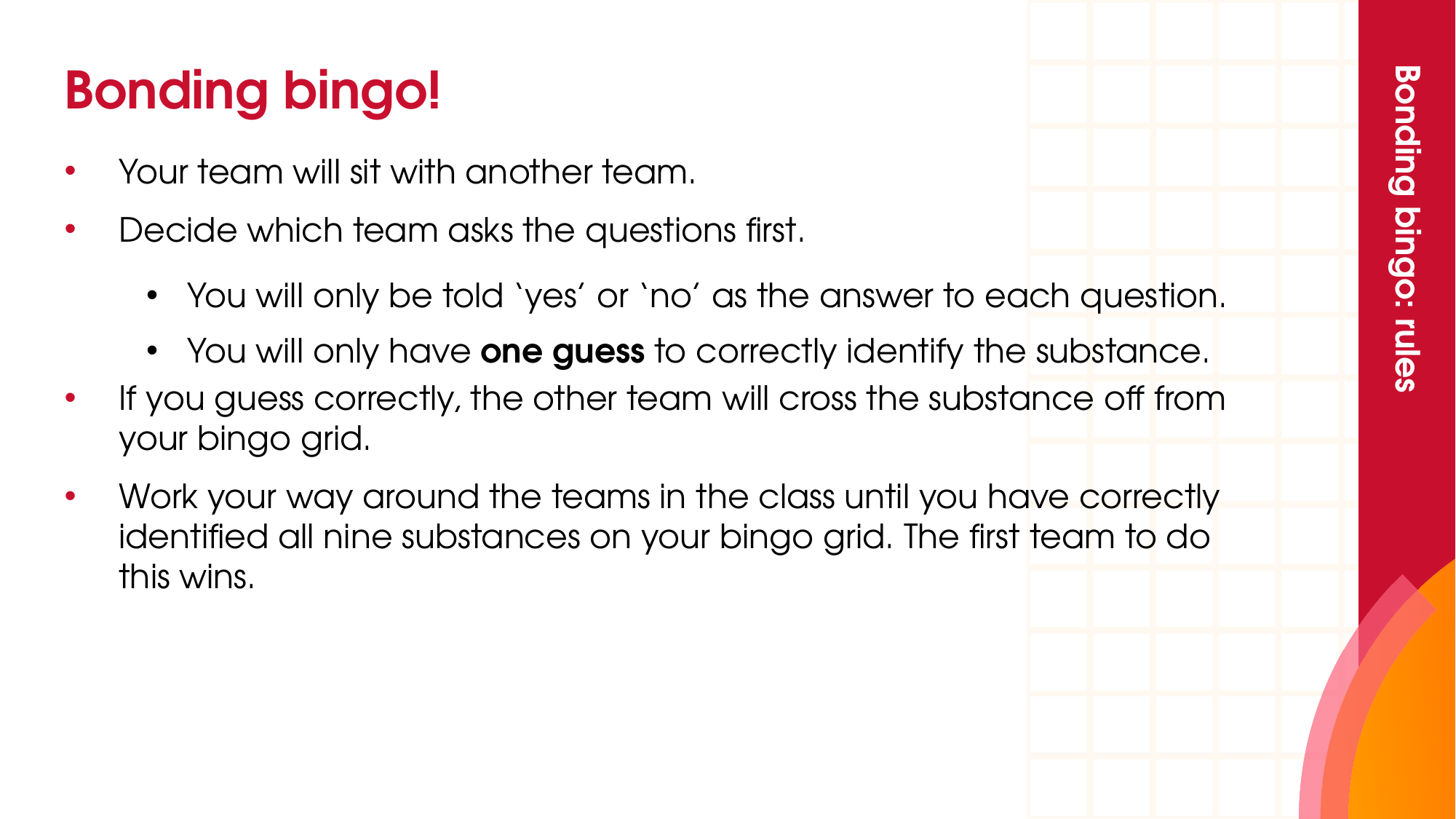

# Bonding bingo!
Bonding bingo: rules
Your team will sit with another team.
Decide which team asks the questions first.
You will only be told ‘yes’ or ‘no’ as the answer to each question.
You will only have one guess to correctly identify the substance.
If you guess correctly, the other team will cross the substance off from your bingo grid.
Work your way around the teams in the class until you have correctly identified all nine substances on your bingo grid. The first team to do this wins.